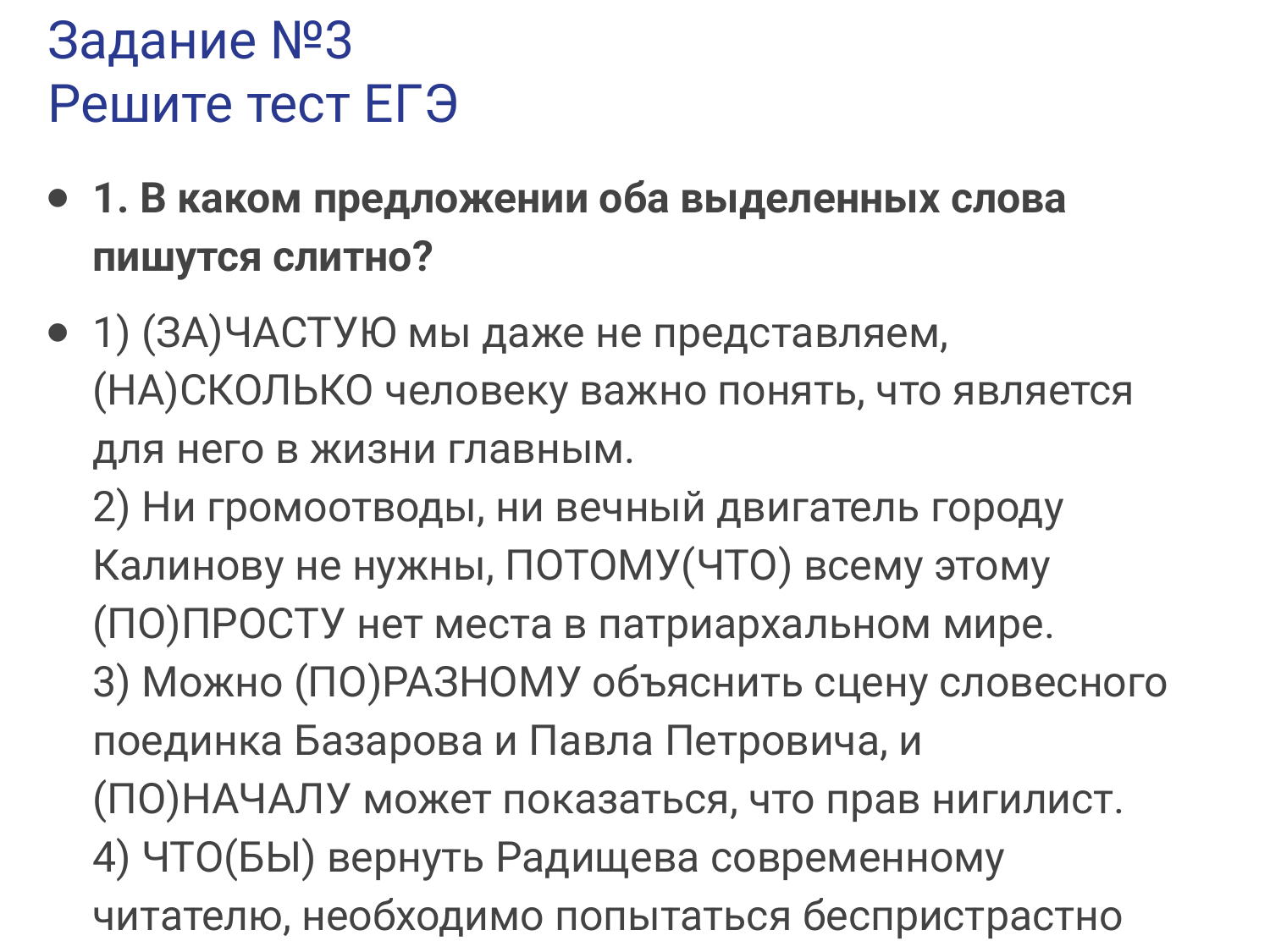

# Задание №3 Решите тест ЕГЭ
1. В каком предложении оба выделенных слова пишутся слитно?
1) (ЗА)ЧАСТУЮ мы даже не представляем, (НА)СКОЛЬКО человеку важно понять, что является для него в жизни главным.
2) Ни громоотводы, ни вечный двигатель городу Калинову не нужны, ПОТОМУ(ЧТО) всему этому (ПО)ПРОСТУ нет места в патриархальном мире.
3) Можно (ПО)РАЗНОМУ объяснить сцену словесного поединка Базарова и Павла Петровича, и (ПО)НАЧАЛУ может показаться, что прав нигилист.
4) ЧТО(БЫ) вернуть Радищева современному читателю, необходимо попытаться беспристрастно оценить его философские взгляды ТАК(ЖЕ), как и литературное творчество.